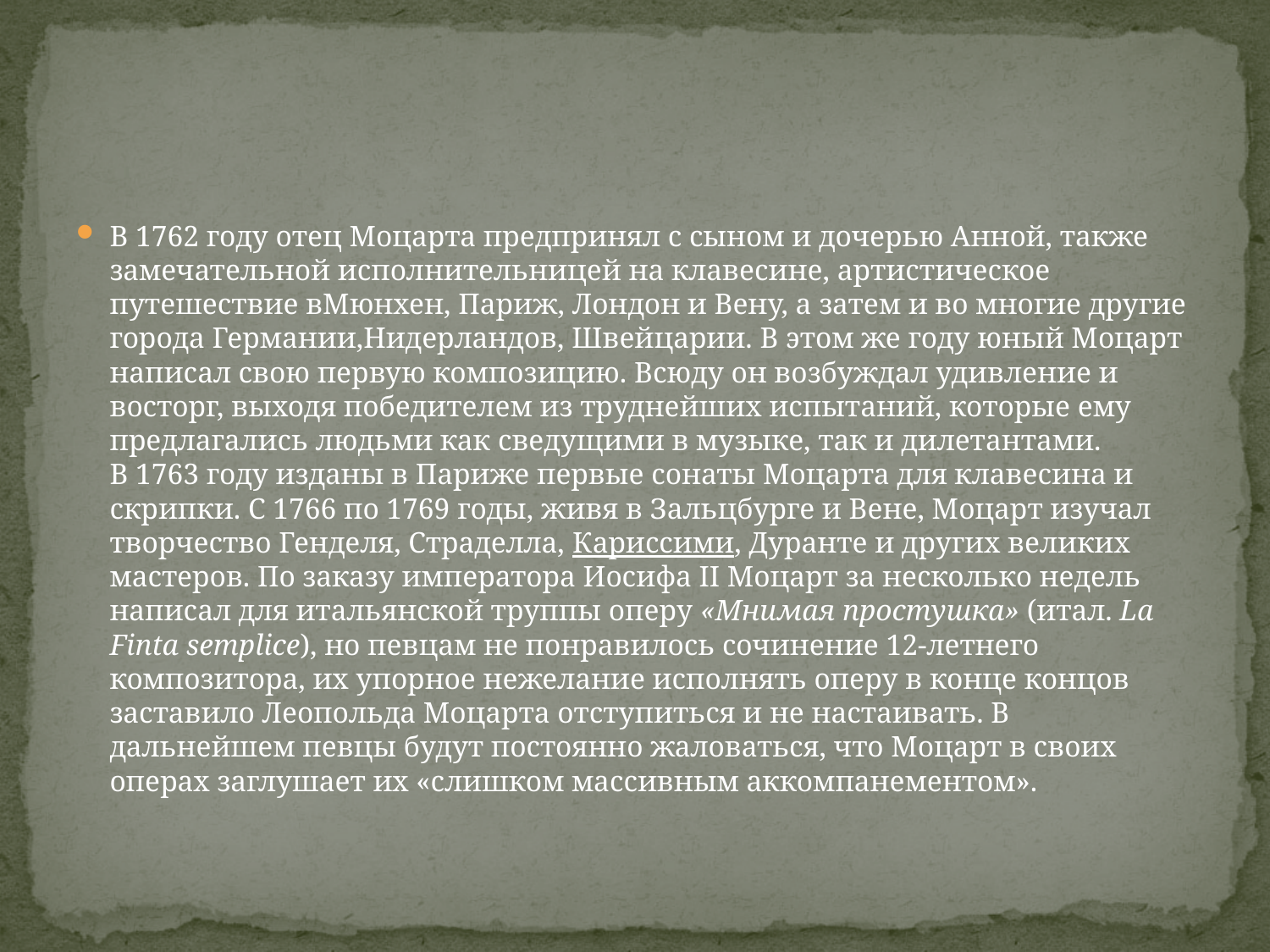

#
В 1762 году отец Моцарта предпринял с сыном и дочерью Анной, также замечательной исполнительницей на клавесине, артистическое путешествие вМюнхен, Париж, Лондон и Вену, а затем и во многие другие города Германии,Нидерландов, Швейцарии. В этом же году юный Моцарт написал свою первую композицию. Всюду он возбуждал удивление и восторг, выходя победителем из труднейших испытаний, которые ему предлагались людьми как сведущими в музыке, так и дилетантами. В 1763 году изданы в Париже первые сонаты Моцарта для клавесина и скрипки. С 1766 по 1769 годы, живя в Зальцбурге и Вене, Моцарт изучал творчество Генделя, Страделла, Кариссими, Дуранте и других великих мастеров. По заказу императора Иосифа II Моцарт за несколько недель написал для итальянской труппы оперу «Мнимая простушка» (итал. La Finta semplice), но певцам не понравилось сочинение 12-летнего композитора, их упорное нежелание исполнять оперу в конце концов заставило Леопольда Моцарта отступиться и не настаивать. В дальнейшем певцы будут постоянно жаловаться, что Моцарт в своих операх заглушает их «слишком массивным аккомпанементом».